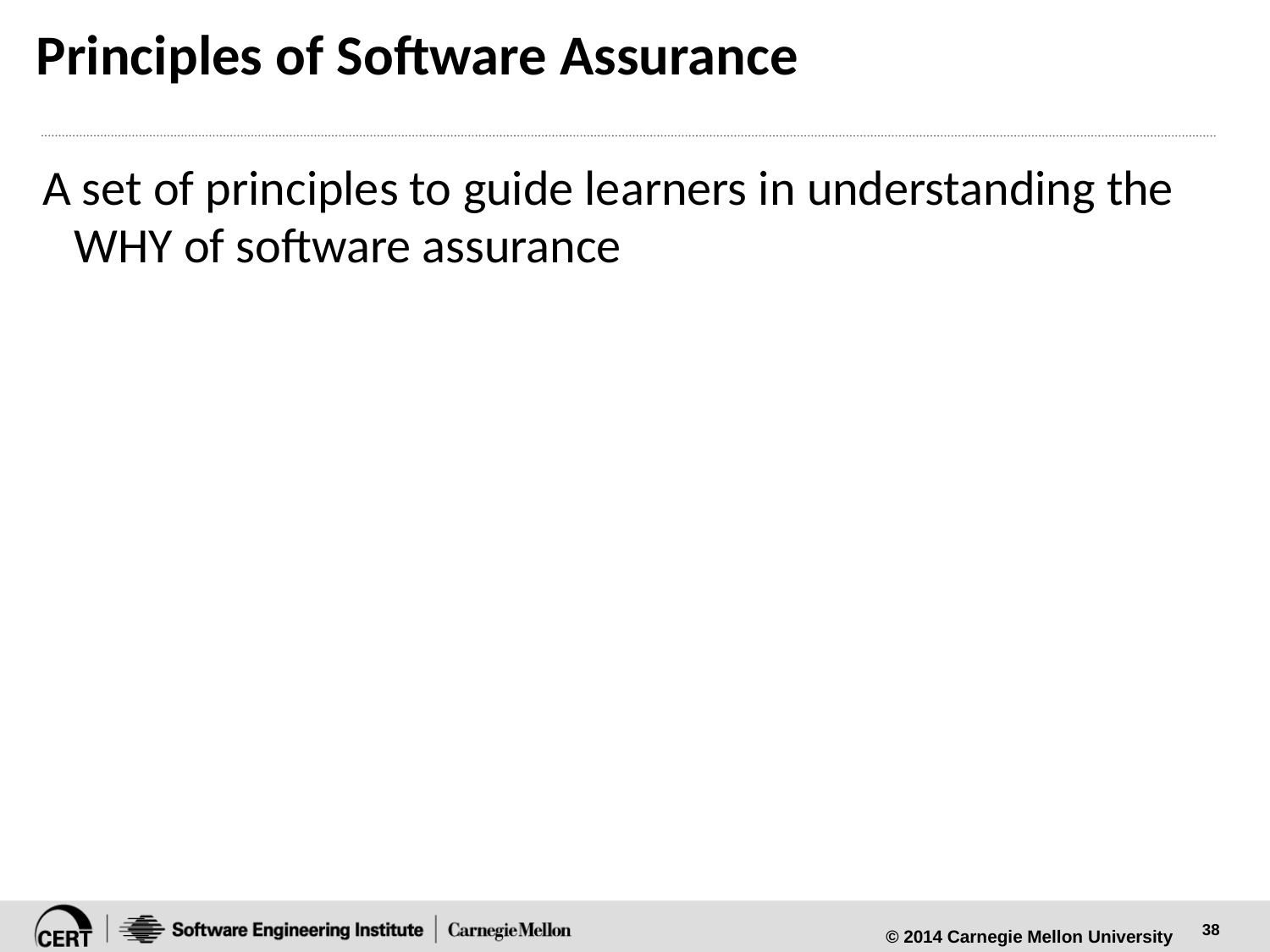

# Principles of Software Assurance
A set of principles to guide learners in understanding the WHY of software assurance